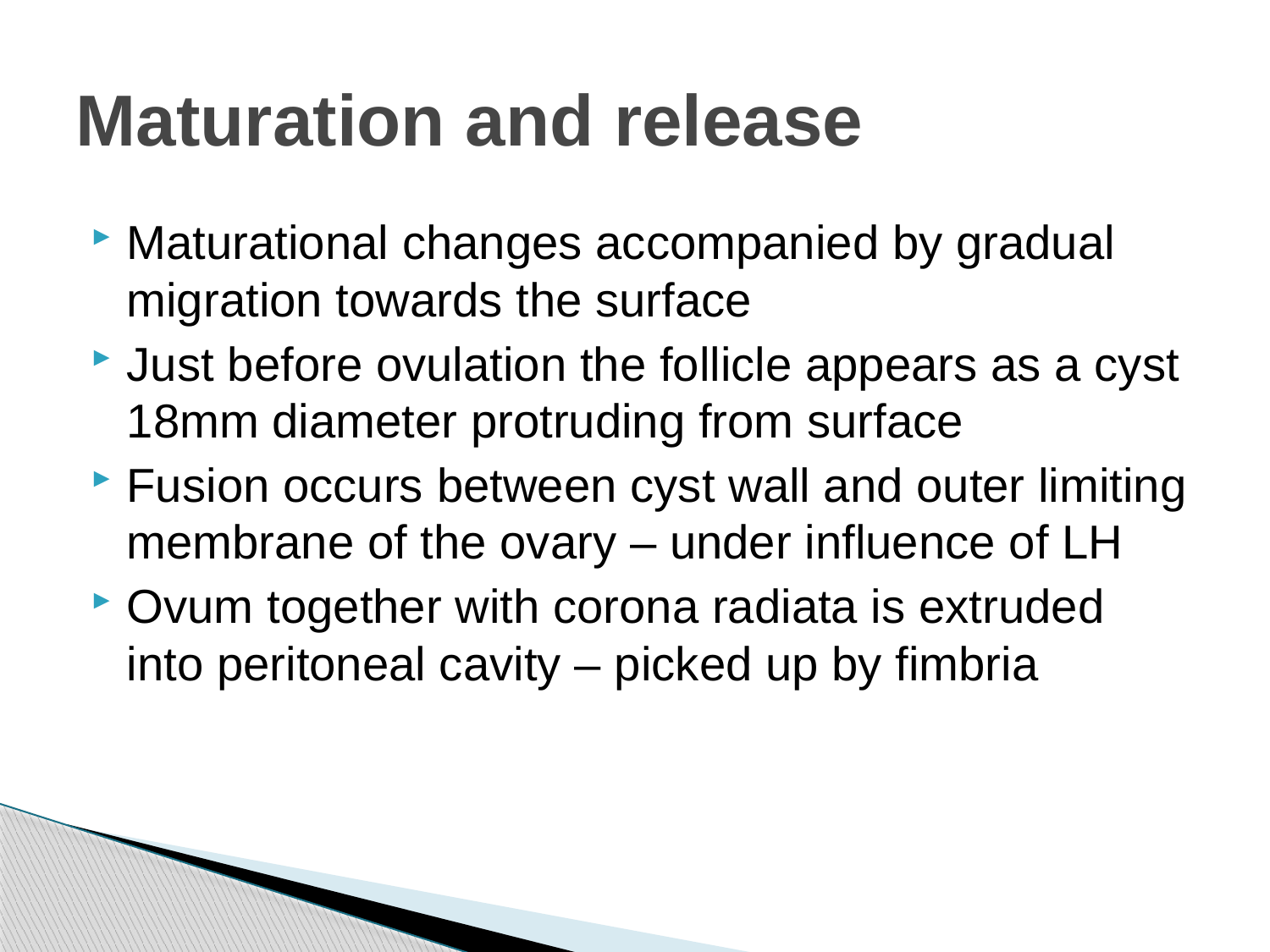

# Maturation and release
Maturational changes accompanied by gradual migration towards the surface
Just before ovulation the follicle appears as a cyst 18mm diameter protruding from surface
Fusion occurs between cyst wall and outer limiting membrane of the ovary – under influence of LH
Ovum together with corona radiata is extruded into peritoneal cavity – picked up by fimbria